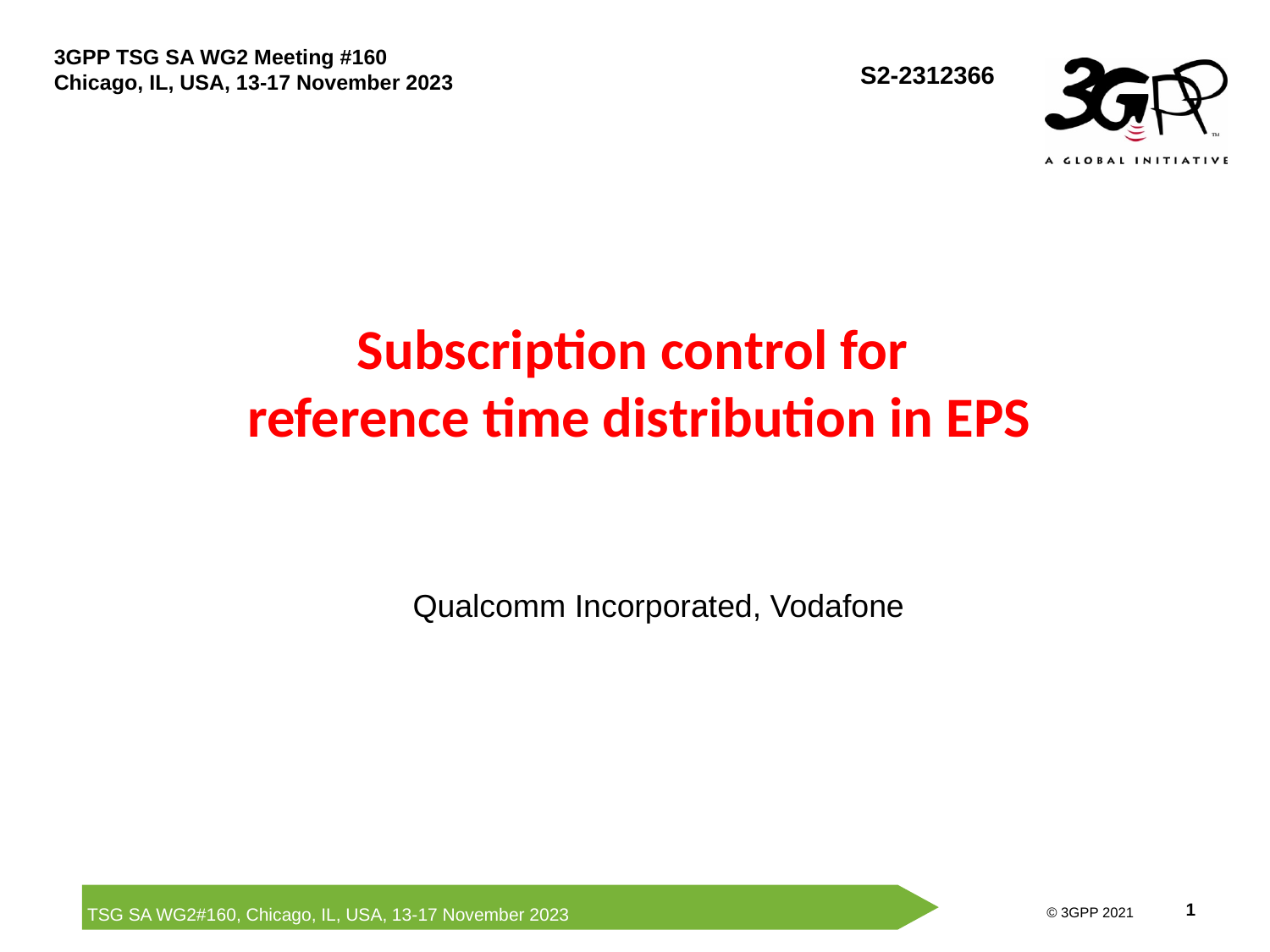

S2-2312366
# Subscription control for reference time distribution in EPS
Qualcomm Incorporated, Vodafone